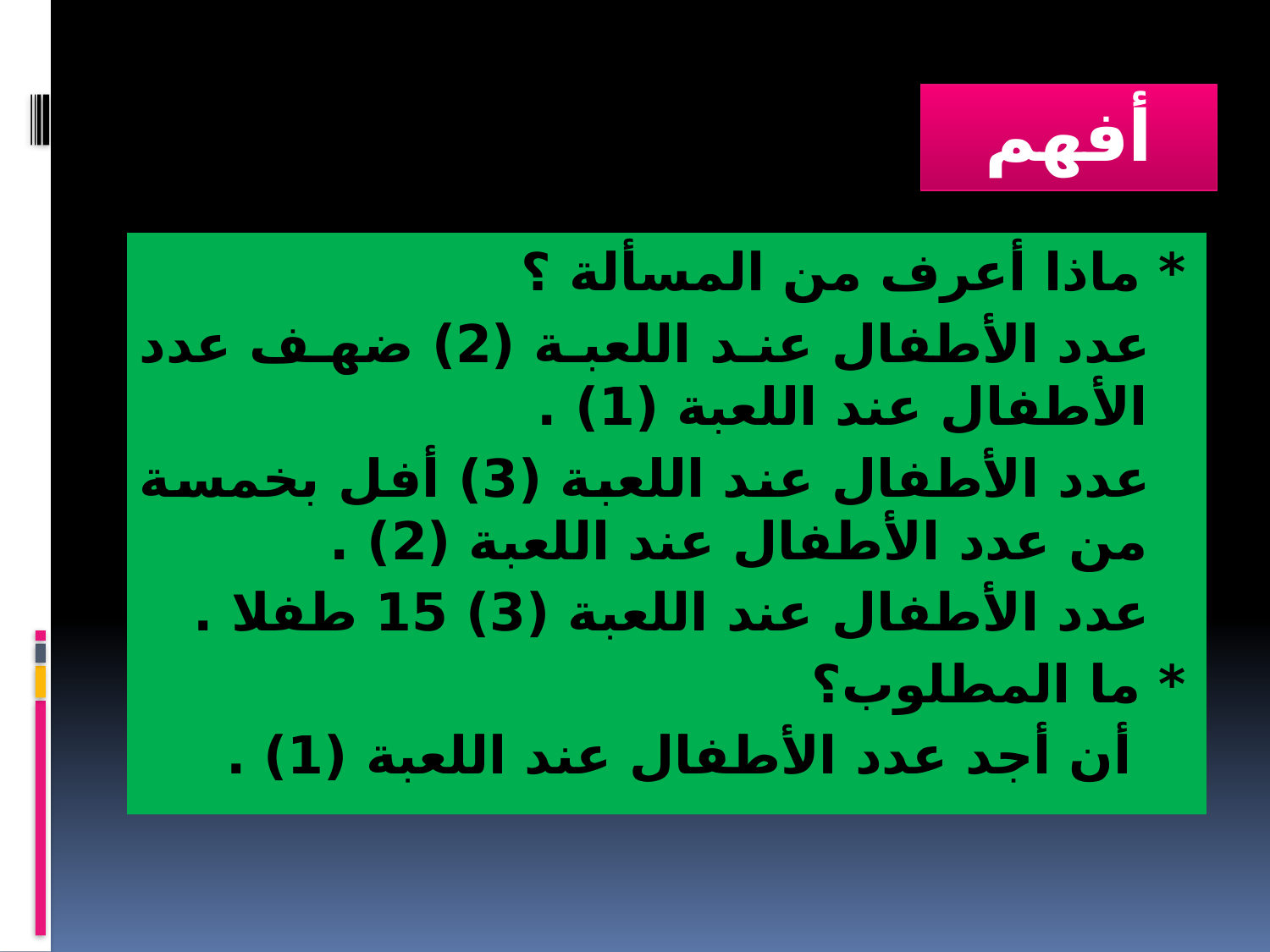

# أفهم
* ماذا أعرف من المسألة ؟
  عدد الأطفال عند اللعبة (2) ضهف عدد الأطفال عند اللعبة (1) .
  عدد الأطفال عند اللعبة (3) أفل بخمسة من عدد الأطفال عند اللعبة (2) .
  عدد الأطفال عند اللعبة (3) 15 طفلا .
* ما المطلوب؟
   أن أجد عدد الأطفال عند اللعبة (1) .